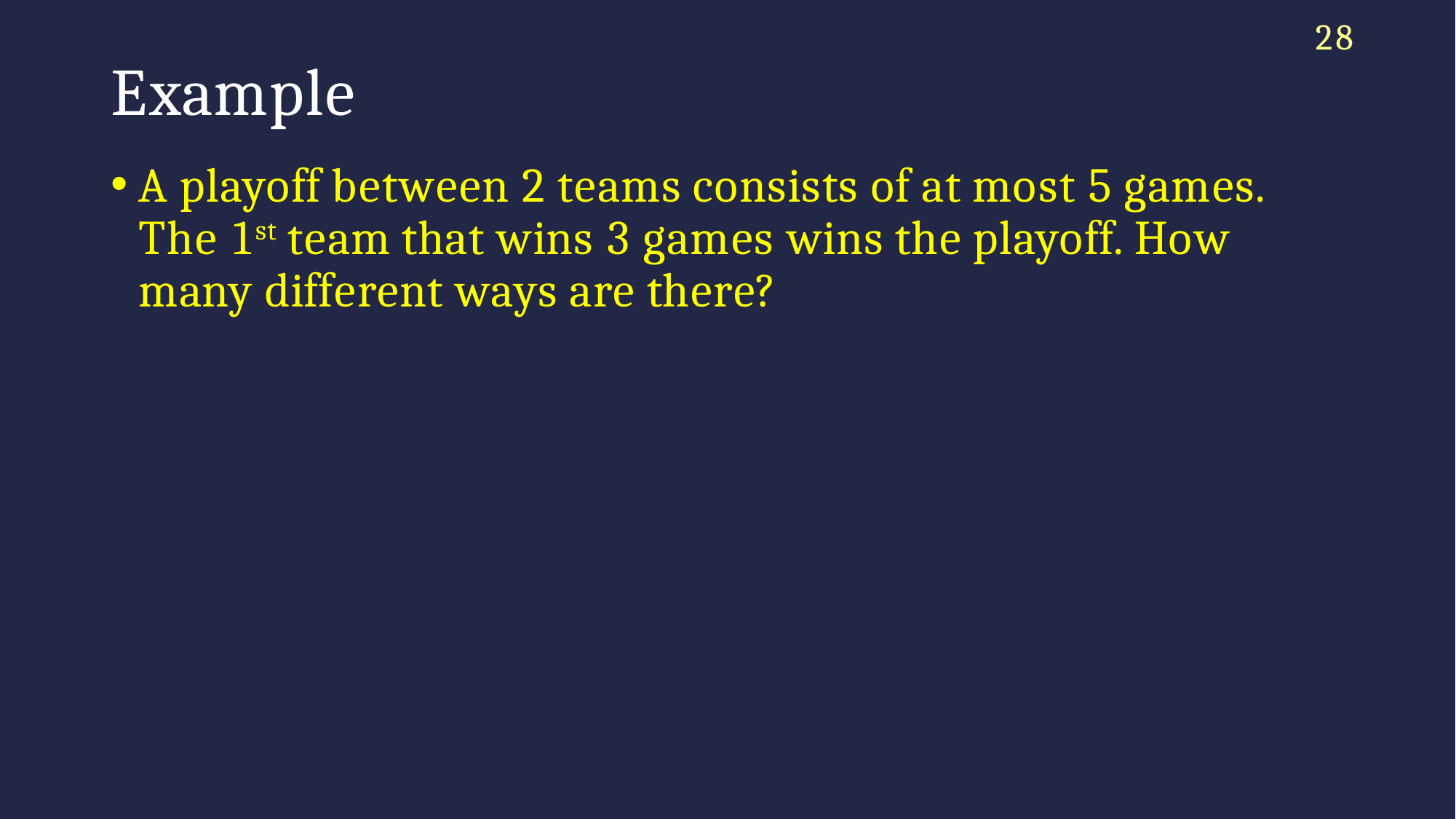

28
# Example
A playoff between 2 teams consists of at most 5 games. The 1st team that wins 3 games wins the playoff. How many different ways are there?